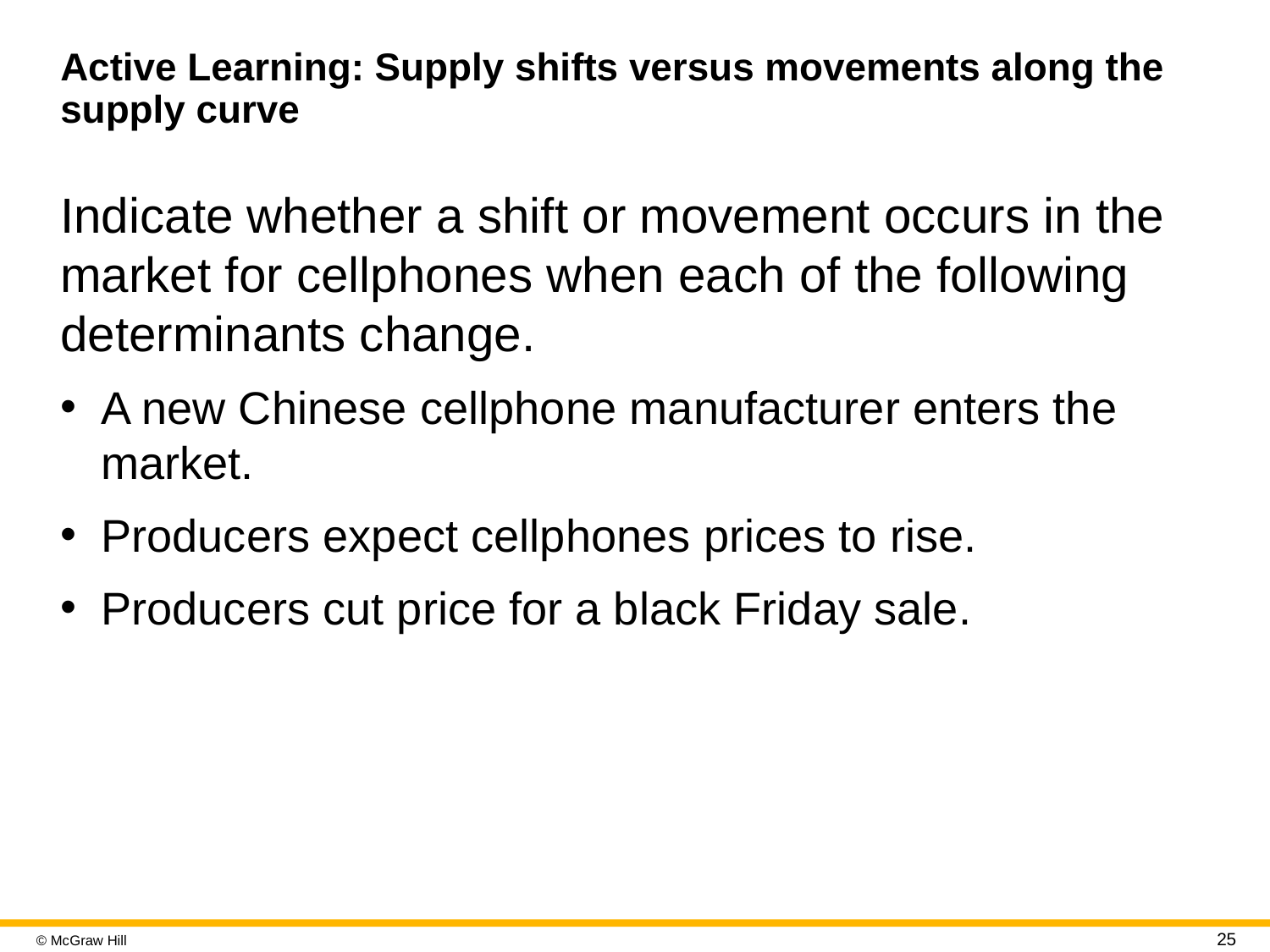

# Active Learning: Supply shifts versus movements along the supply curve
Indicate whether a shift or movement occurs in the market for cellphones when each of the following determinants change.
A new Chinese cellphone manufacturer enters the market.
Producers expect cellphones prices to rise.
Producers cut price for a black Friday sale.